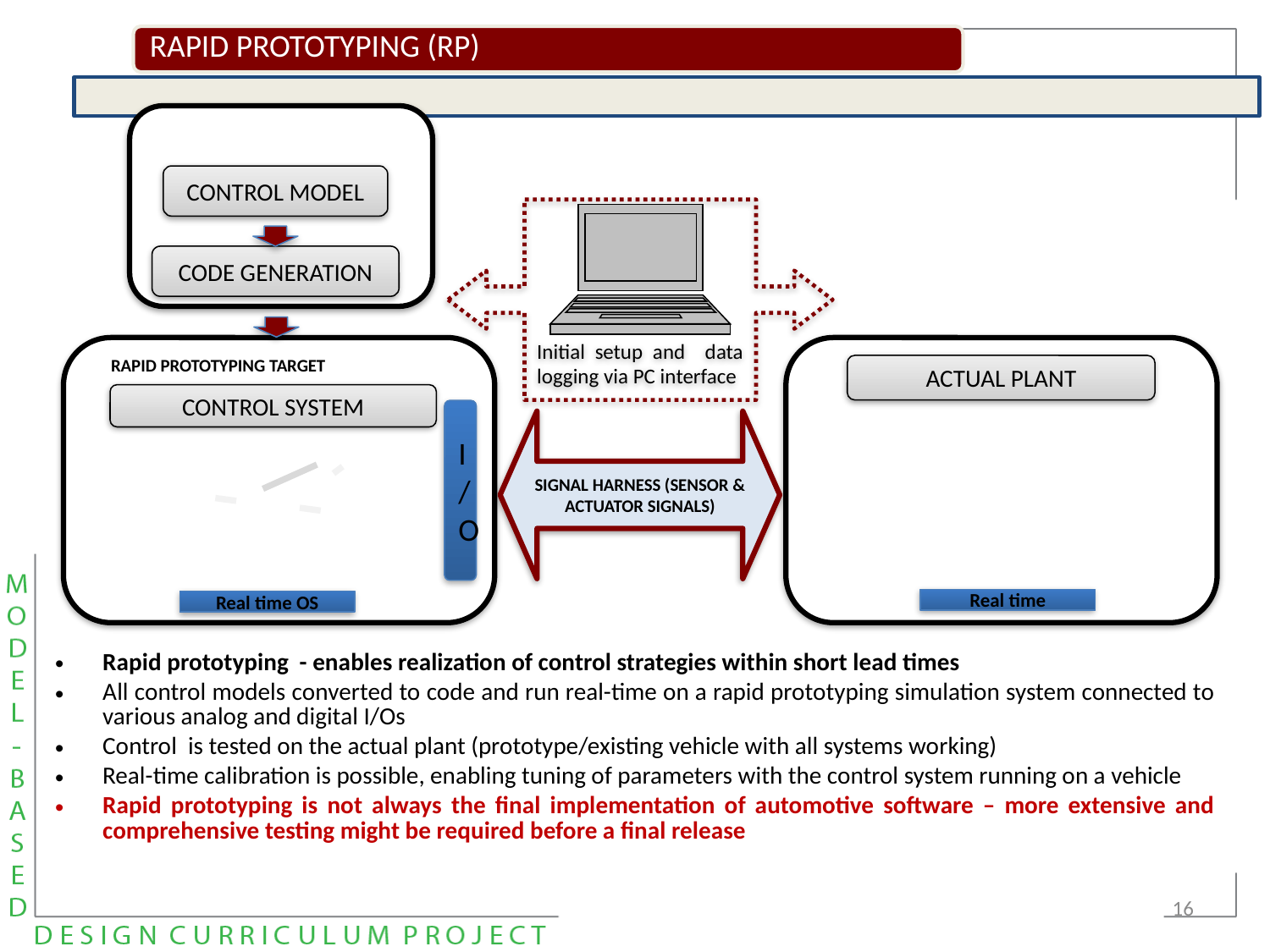

Rapid Prototyping (RP)

Control Model

Initial setup and  data logging via PC interface

Real time
Real time OS
Rapid Prototyping Target
Signal Harness (Sensor & Actuator signals)
Control System
Actual Plant
I/O

Code Generation

Rapid prototyping  - enables realization of control strategies within short lead times
All control models converted to code and run real-time on a rapid prototyping simulation system connected to various analog and digital I/Os
Control  is tested on the actual plant (prototype/existing vehicle with all systems working)
Real-time calibration is possible, enabling tuning of parameters with the control system running on a vehicle
Rapid prototyping is not always the final implementation of automotive software – more extensive and comprehensive testing might be required before a final release
16